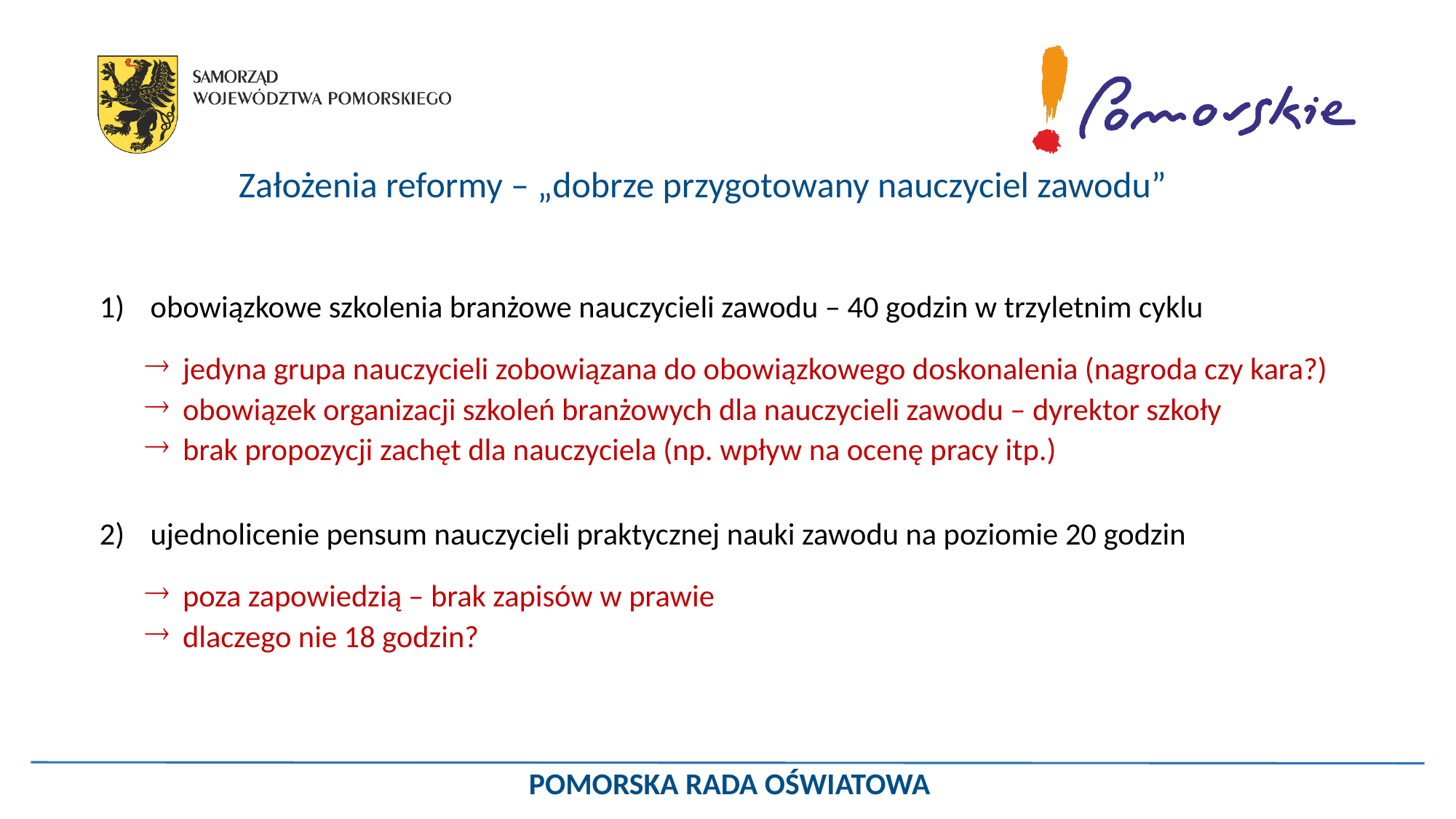

# Założenia reformy – „dobrze przygotowany nauczyciel zawodu”

obowiązkowe szkolenia branżowe nauczycieli zawodu – 40 godzin w trzyletnim cyklu

 jedyna grupa nauczycieli zobowiązana do obowiązkowego doskonalenia (nagroda czy kara?)
 obowiązek organizacji szkoleń branżowych dla nauczycieli zawodu – dyrektor szkoły
 brak propozycji zachęt dla nauczyciela (np. wpływ na ocenę pracy itp.)

ujednolicenie pensum nauczycieli praktycznej nauki zawodu na poziomie 20 godzin

 poza zapowiedzią – brak zapisów w prawie
 dlaczego nie 18 godzin?